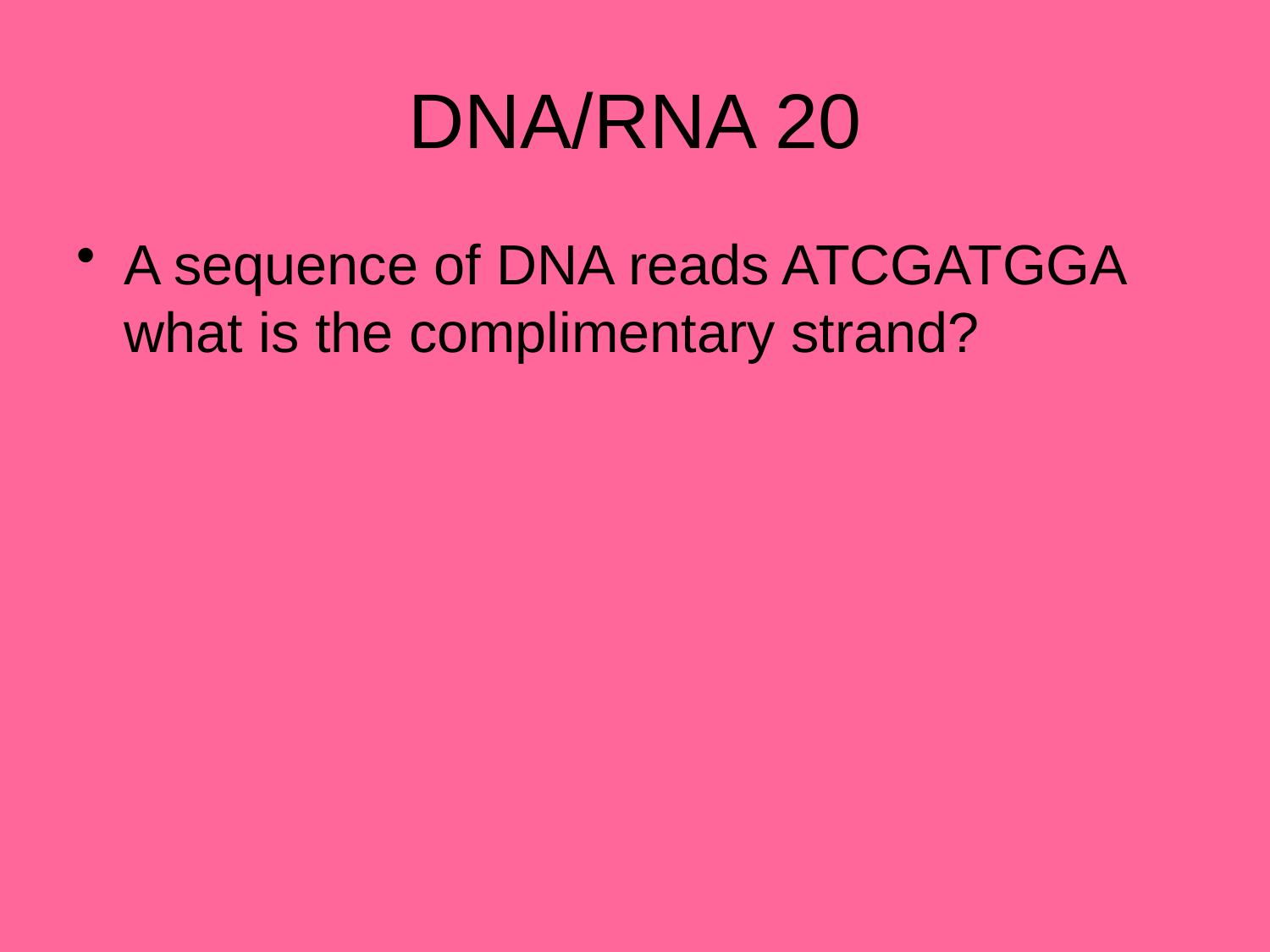

# DNA/RNA 20
A sequence of DNA reads ATCGATGGA what is the complimentary strand?